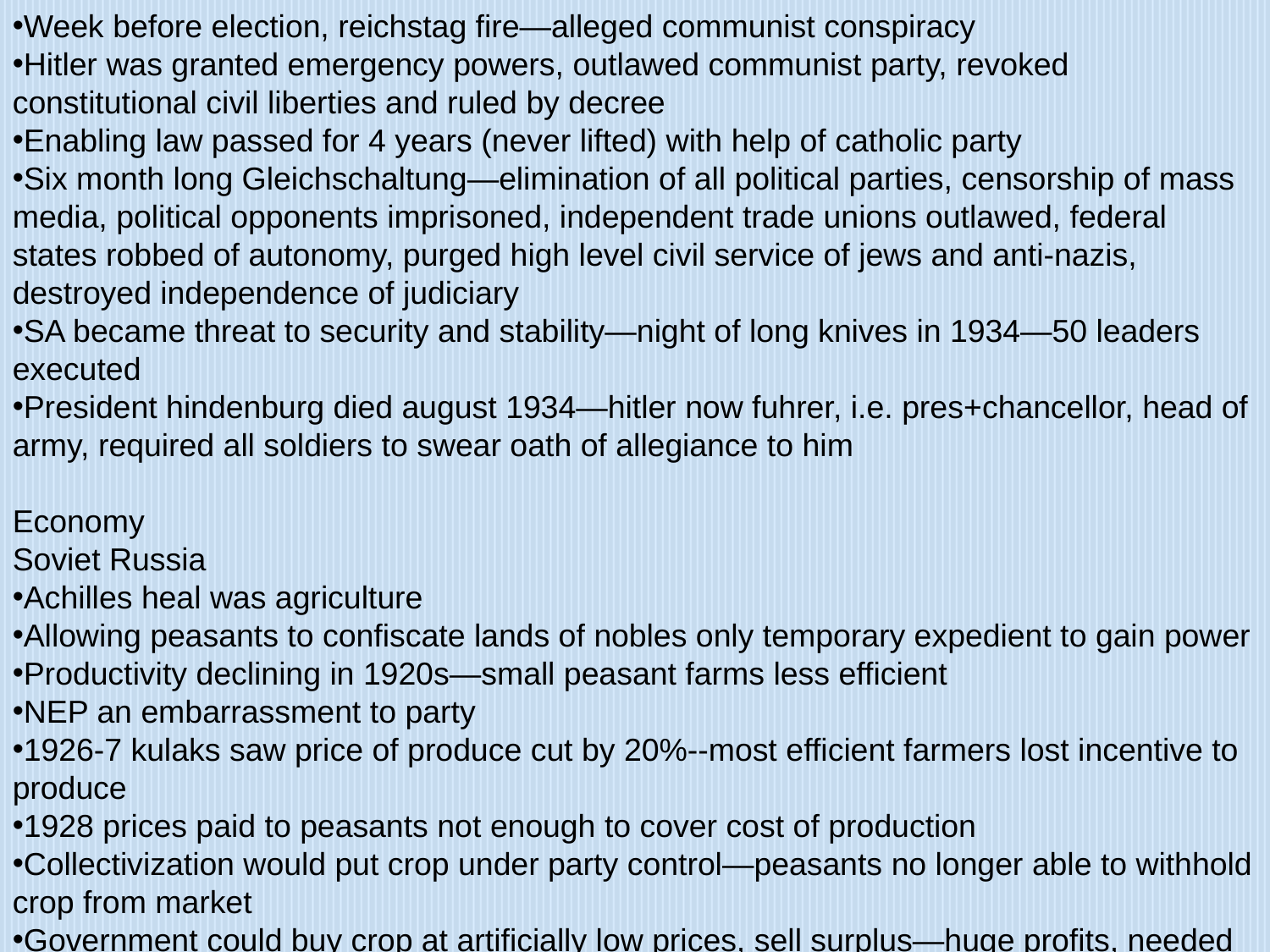

Week before election, reichstag fire—alleged communist conspiracy
Hitler was granted emergency powers, outlawed communist party, revoked constitutional civil liberties and ruled by decree
Enabling law passed for 4 years (never lifted) with help of catholic party
Six month long Gleichschaltung—elimination of all political parties, censorship of mass media, political opponents imprisoned, independent trade unions outlawed, federal states robbed of autonomy, purged high level civil service of jews and anti-nazis, destroyed independence of judiciary
SA became threat to security and stability—night of long knives in 1934—50 leaders executed
President hindenburg died august 1934—hitler now fuhrer, i.e. pres+chancellor, head of army, required all soldiers to swear oath of allegiance to him

Economy
Soviet Russia
Achilles heal was agriculture
Allowing peasants to confiscate lands of nobles only temporary expedient to gain power
Productivity declining in 1920s—small peasant farms less efficient
NEP an embarrassment to party
1926-7 kulaks saw price of produce cut by 20%--most efficient farmers lost incentive to produce
1928 prices paid to peasants not enough to cover cost of production
Collectivization would put crop under party control—peasants no longer able to withhold crop from market
Government could buy crop at artificially low prices, sell surplus—huge profits, needed to industrialize